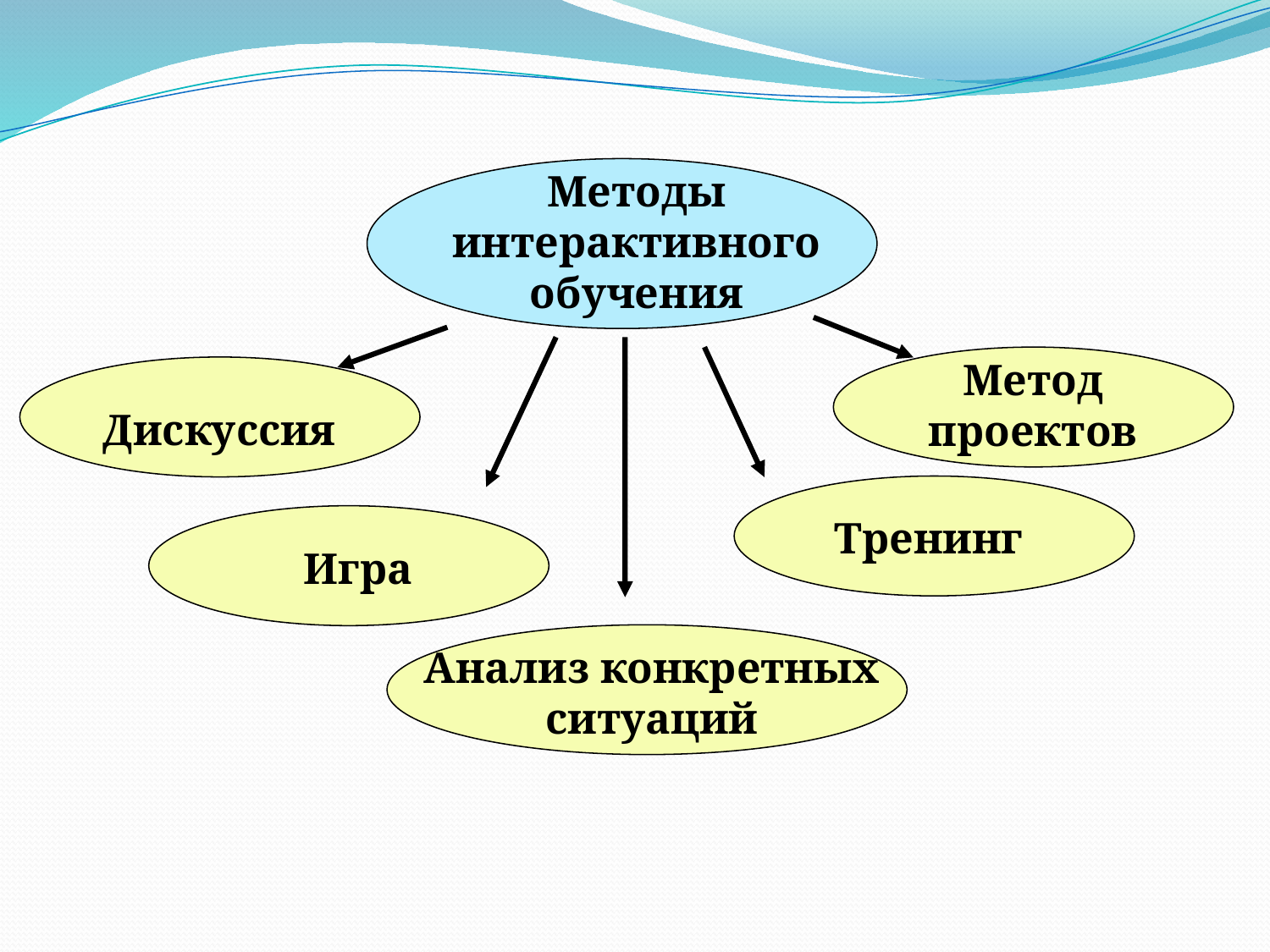

Методы интерактивного обучения

Метод проектов

Дискуссия

Тренинг
Игра

Анализ конкретных ситуаций